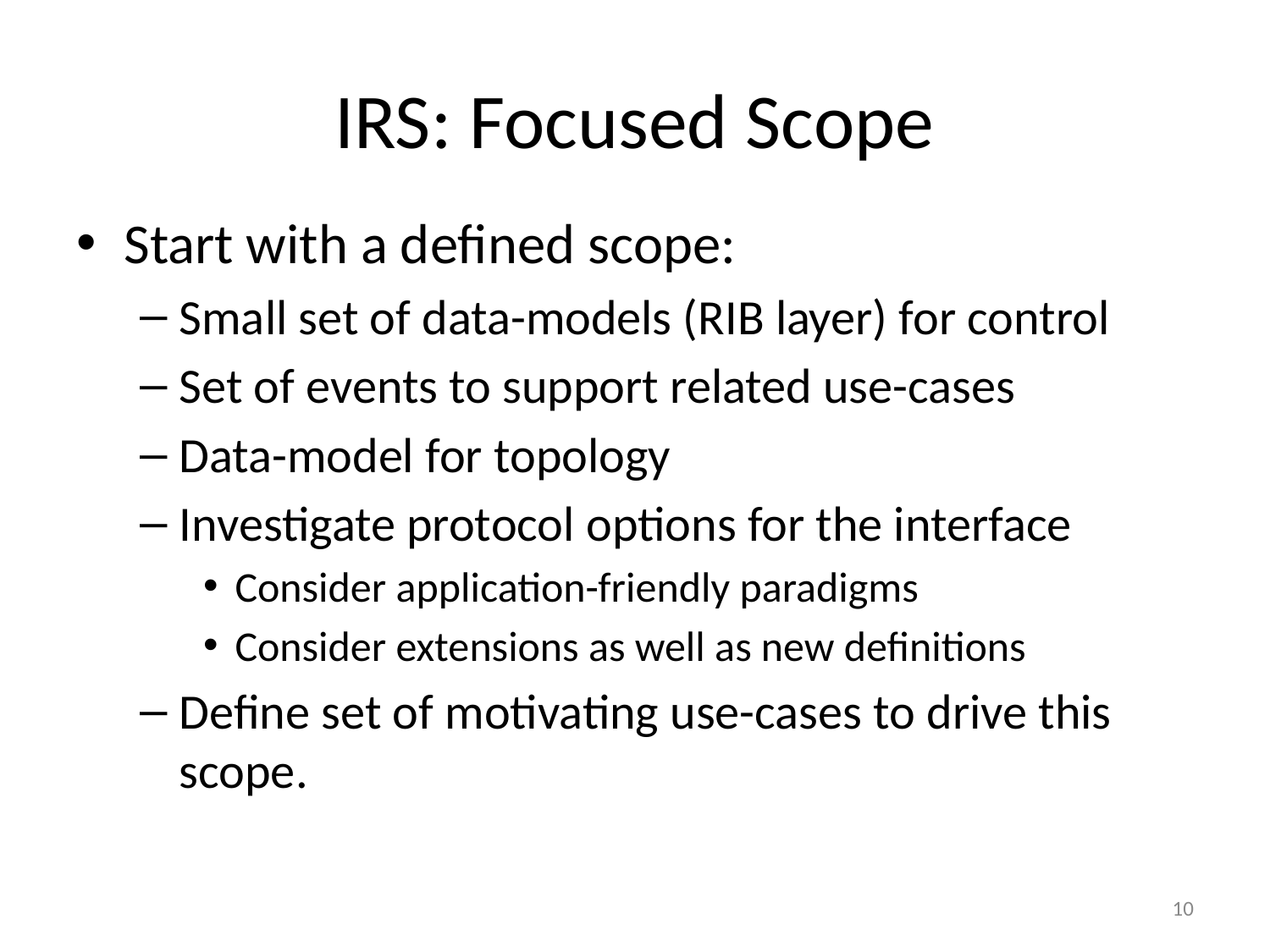

# IRS: Focused Scope
Start with a defined scope:
Small set of data-models (RIB layer) for control
Set of events to support related use-cases
Data-model for topology
Investigate protocol options for the interface
Consider application-friendly paradigms
Consider extensions as well as new definitions
Define set of motivating use-cases to drive this scope.
10